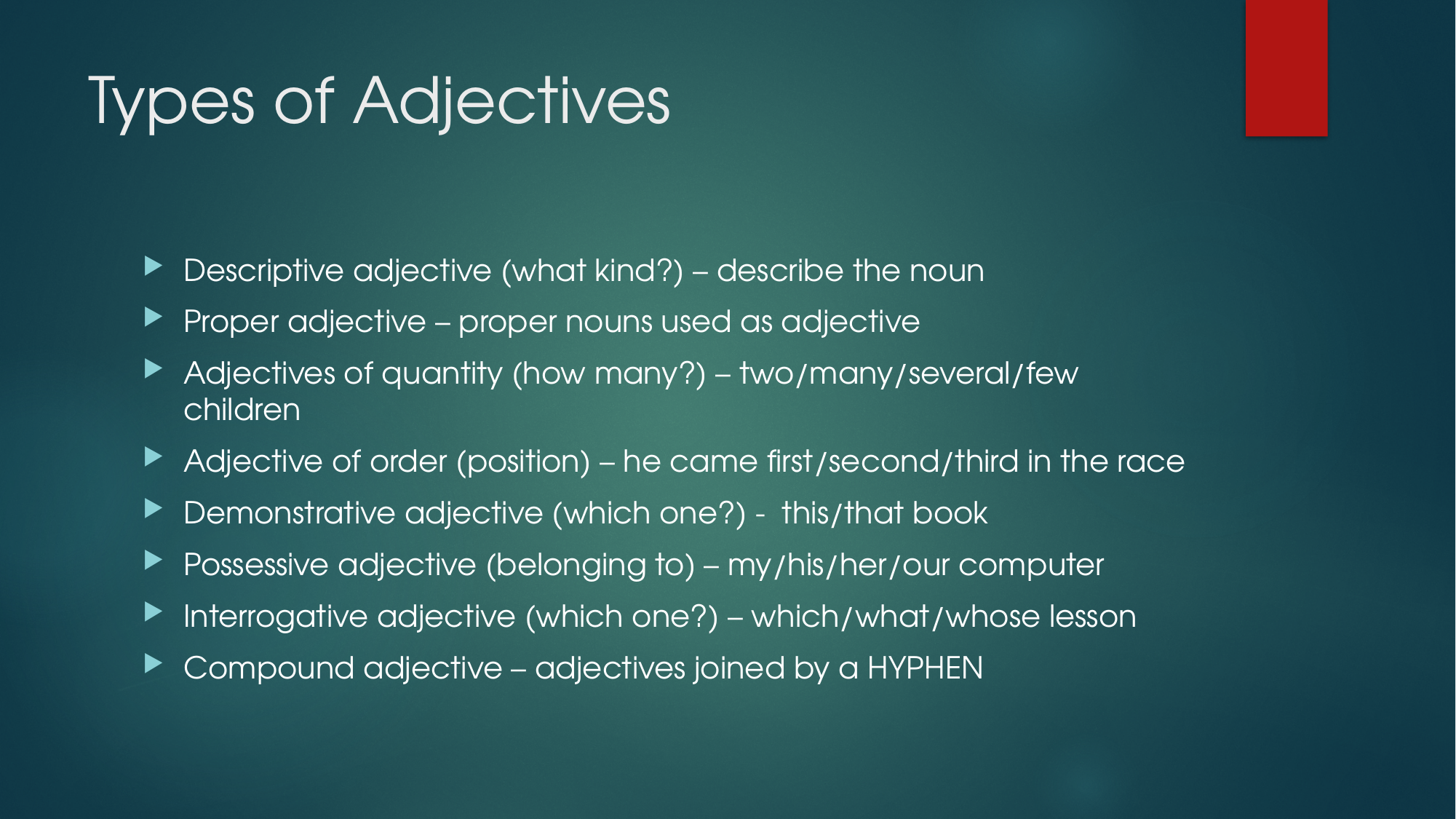

# Types of Adjectives
Descriptive adjective (what kind?) – describe the noun
Proper adjective – proper nouns used as adjective
Adjectives of quantity (how many?) – two/many/several/few children
Adjective of order (position) – he came first/second/third in the race
Demonstrative adjective (which one?) -  this/that book
Possessive adjective (belonging to) – my/his/her/our computer
Interrogative adjective (which one?) – which/what/whose lesson
Compound adjective – adjectives joined by a HYPHEN